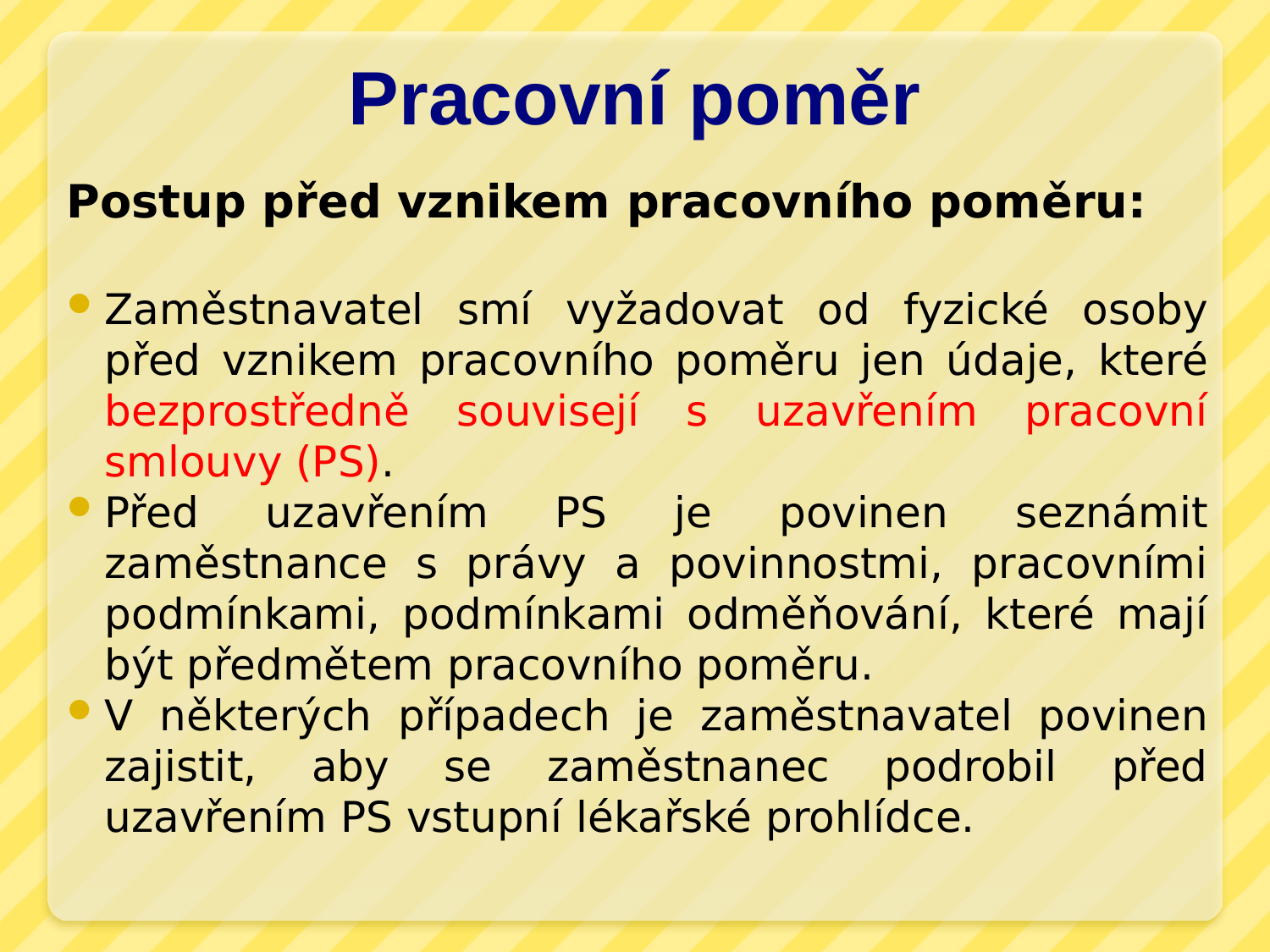

# Pracovní poměr
Postup před vznikem pracovního poměru:

Zaměstnavatel smí vyžadovat od fyzické osoby před vznikem pracovního poměru jen údaje, které bezprostředně souvisejí s uzavřením pracovní smlouvy (PS).
Před uzavřením PS je povinen seznámit zaměstnance s právy a povinnostmi, pracovními podmínkami, podmínkami odměňování, které mají být předmětem pracovního poměru.
V některých případech je zaměstnavatel povinen zajistit, aby se zaměstnanec podrobil před uzavřením PS vstupní lékařské prohlídce.